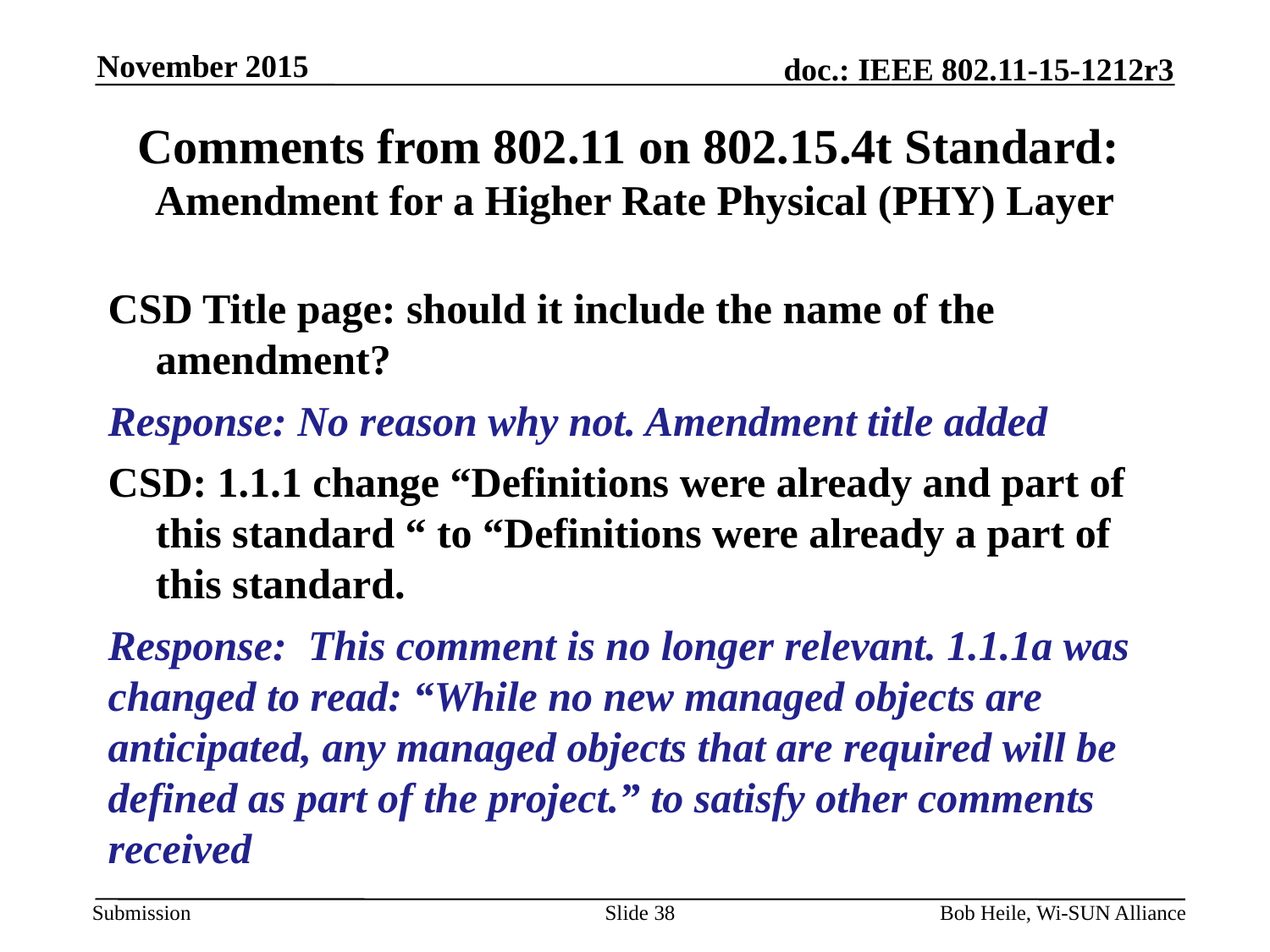

November 2015
# Comments from 802.11 on 802.15.4t Standard: Amendment for a Higher Rate Physical (PHY) Layer
CSD Title page: should it include the name of the amendment?
Response: No reason why not. Amendment title added
CSD: 1.1.1 change “Definitions were already and part of this standard “ to “Definitions were already a part of this standard.
Response:  This comment is no longer relevant. 1.1.1a was changed to read: “While no new managed objects are anticipated, any managed objects that are required will be defined as part of the project.” to satisfy other comments received

Slide 38
Bob Heile, Wi-SUN Alliance